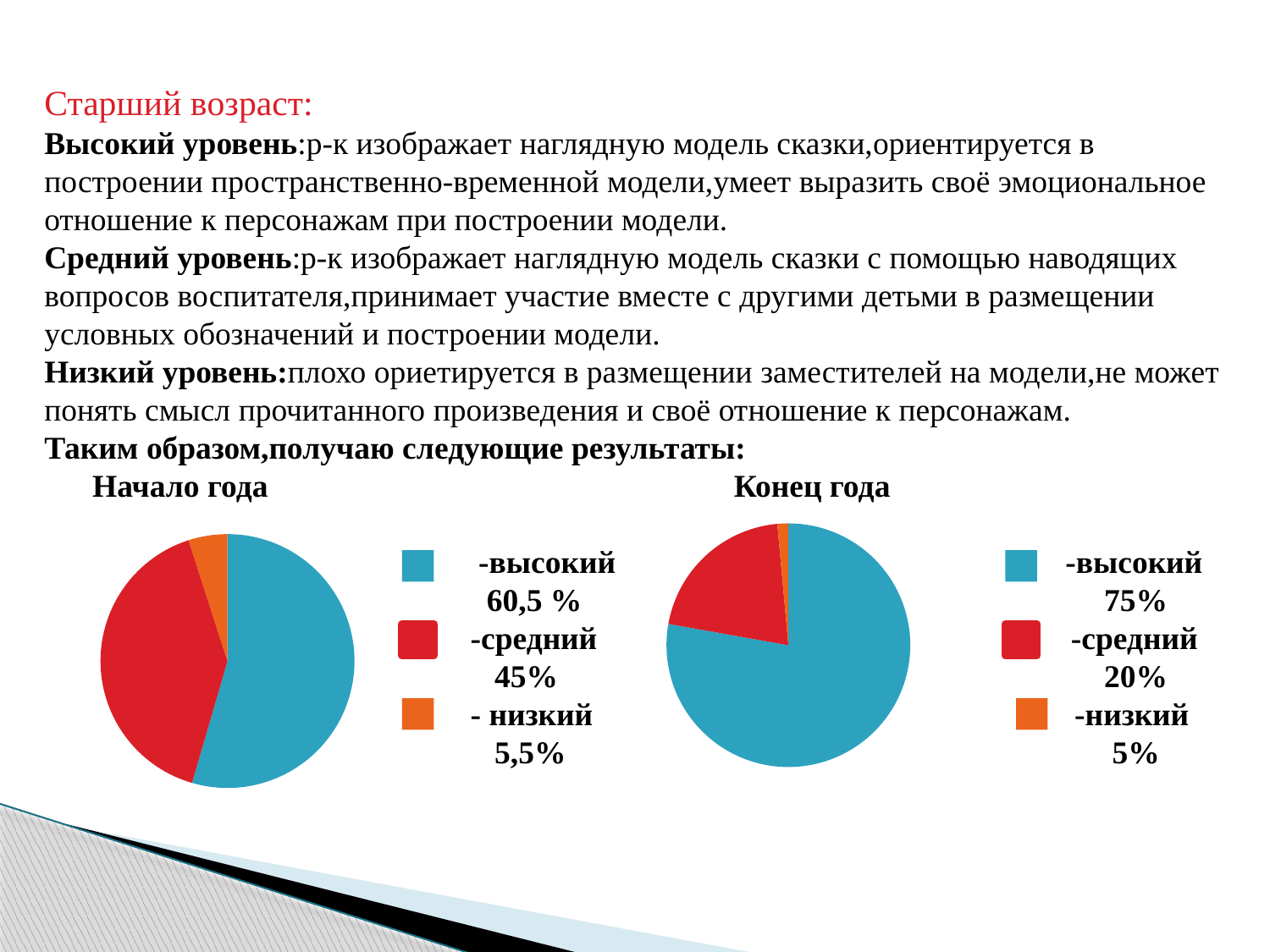

Старший возраст:
Высокий уровень:р-к изображает наглядную модель сказки,ориентируется в построении пространственно-временной модели,умеет выразить своё эмоциональное отношение к персонажам при построении модели.
Средний уровень:р-к изображает наглядную модель сказки с помощью наводящих вопросов воспитателя,принимает участие вместе с другими детьми в размещении условных обозначений и построении модели.
Низкий уровень:плохо ориетируется в размещении заместителей на модели,не может понять смысл прочитанного произведения и своё отношение к персонажам.
Таким образом,получаю следующие результаты:
      Начало года                                                          Конец года

                                                      -высокий                                                        -высокий
                                                       60,5 %                                                                 75%
                                                     -средний                                                           -средний
                                                        45%                                                                    20%
                                                     - низкий                                                            -низкий
                                                        5,5%                                                                    5%

### Chart

| Category | Продажи |
|---|---|
| высокий  | 75.0 |
|  средний | 20.0 |
| низкий  | 1.4 |

### Chart

| Category | Продажи |
|---|---|
| высокий | 60.5 |
| средний | 45.0 |
| низкий | 5.5 |
| Кв. 4 | None |